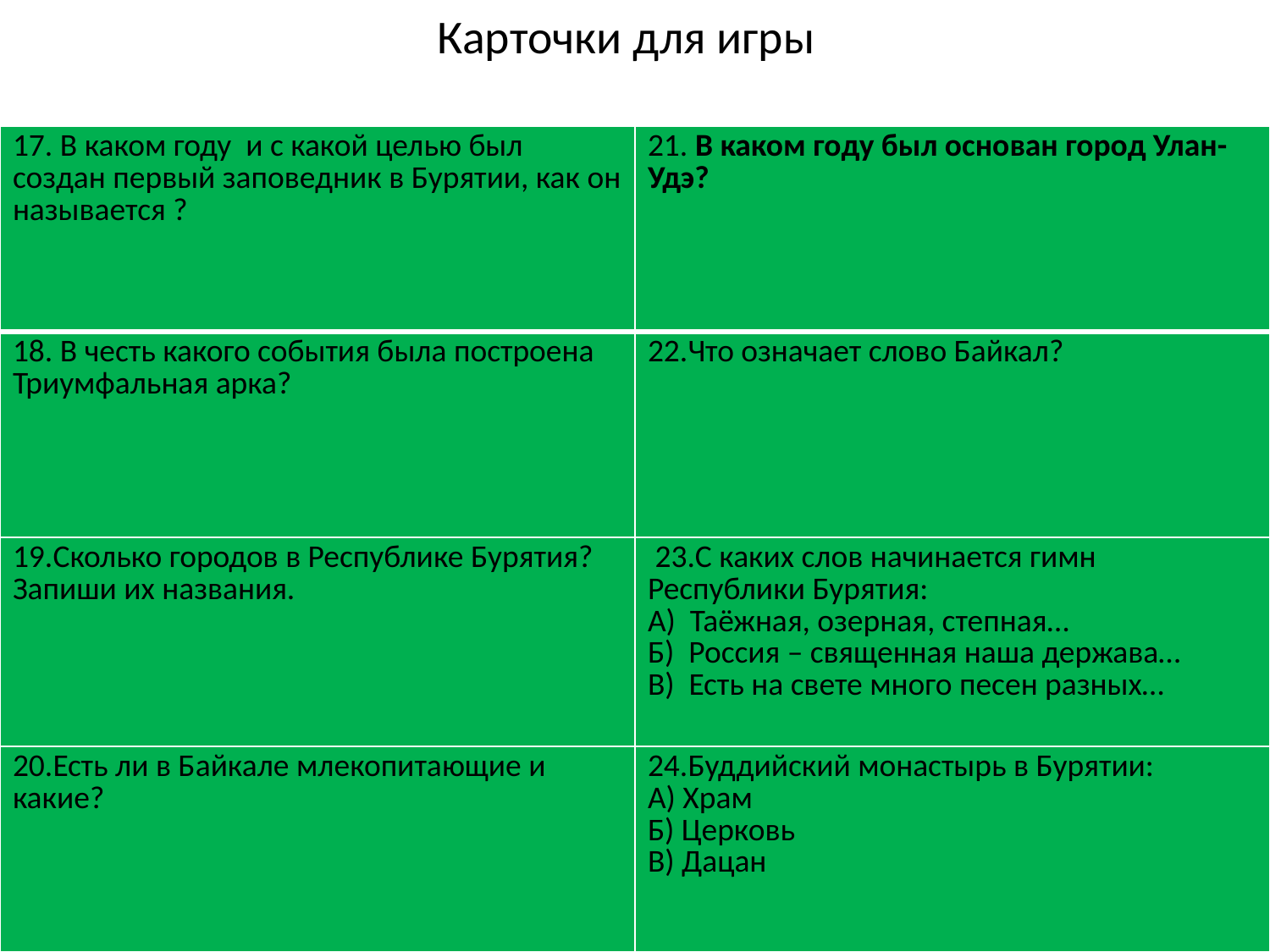

# Карточки для игры
| 17. В каком году и с какой целью был создан первый заповедник в Бурятии, как он называется ? | 21. В каком году был основан город Улан-Удэ? |
| --- | --- |
| 18. В честь какого события была построена Триумфальная арка? | 22.Что означает слово Байкал? |
| 19.Сколько городов в Республике Бурятия? Запиши их названия. | 23.С каких слов начинается гимн Республики Бурятия: А) Таёжная, озерная, степная… Б) Россия – священная наша держава… В) Есть на свете много песен разных… |
| 20.Есть ли в Байкале млекопитающие и какие? | 24.Буддийский монастырь в Бурятии: А) Храм Б) Церковь В) Дацан |